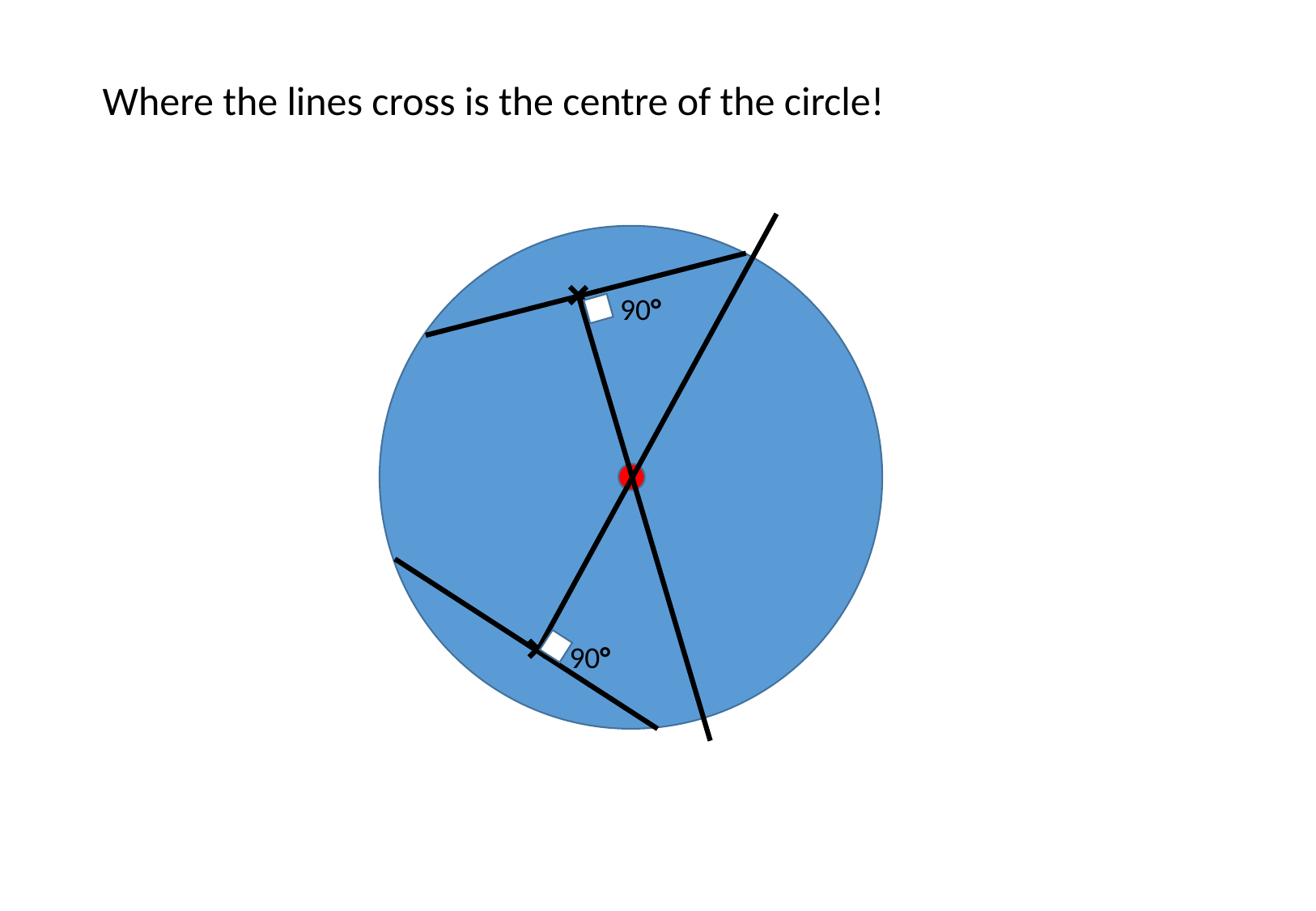

# Where the lines cross is the centre of the circle!

90°

90°